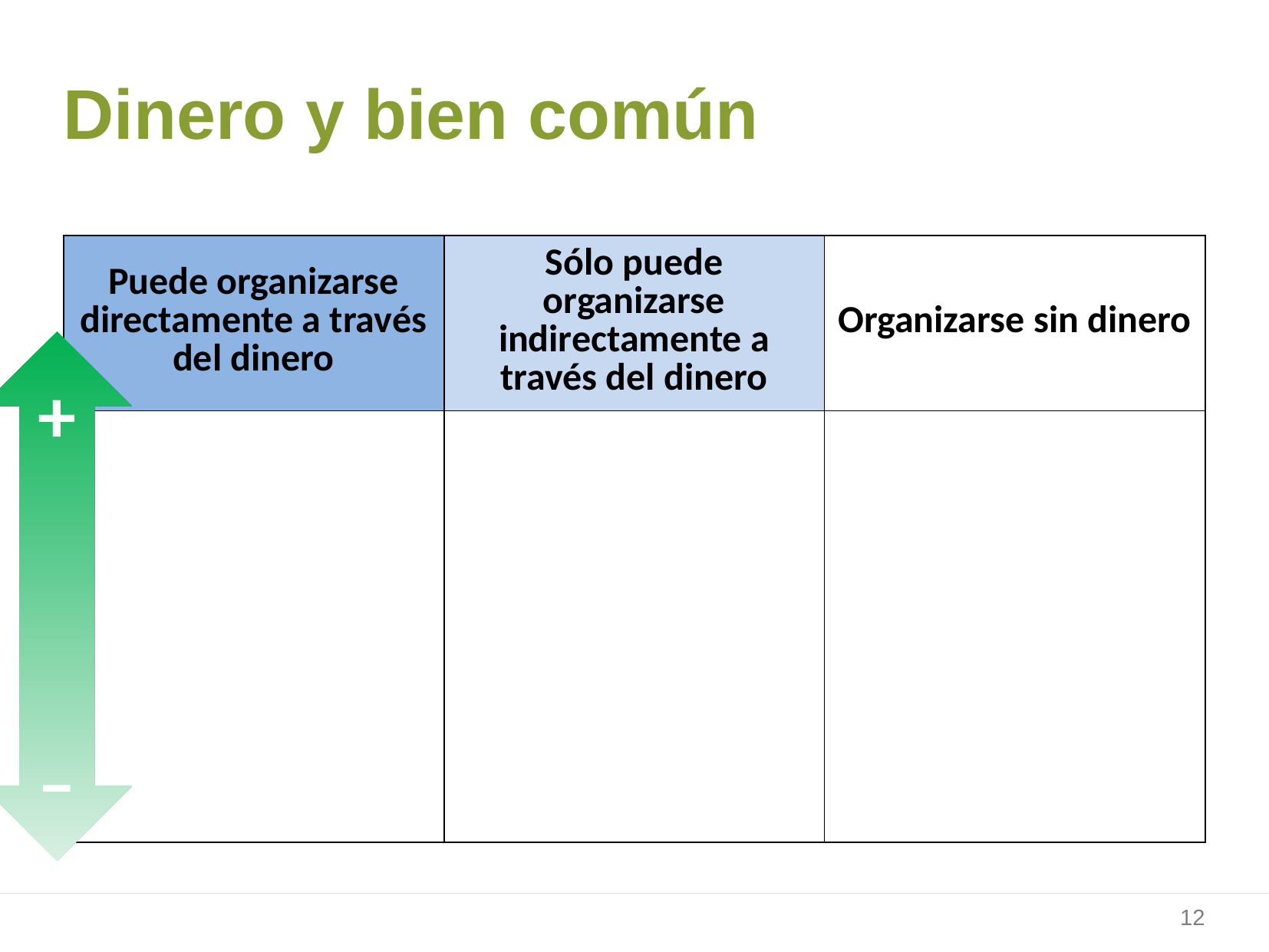

12
# Dinero y bien común
| Puede organizarse directamente a través del dinero | Sólo puede organizarse indirectamente a través del dinero | Organizarse sin dinero |
| --- | --- | --- |
|  |  |  |
+

–